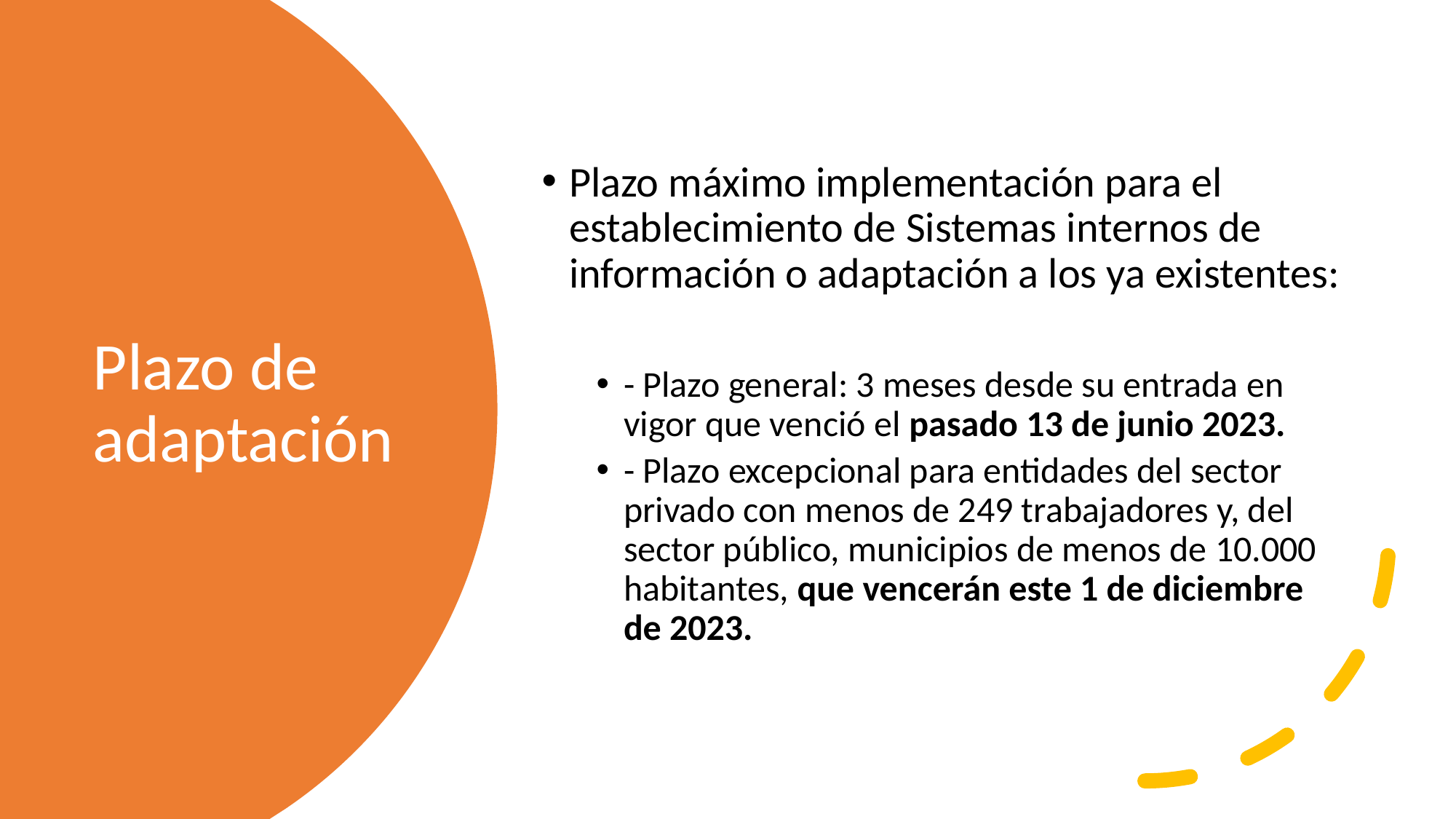

Plazo máximo implementación para el establecimiento de Sistemas internos de información o adaptación a los ya existentes:

- Plazo general: 3 meses desde su entrada en vigor que venció el pasado 13 de junio 2023.
- Plazo excepcional para entidades del sector privado con menos de 249 trabajadores y, del sector público, municipios de menos de 10.000 habitantes, que vencerán este 1 de diciembre de 2023.
# Plazo de adaptación